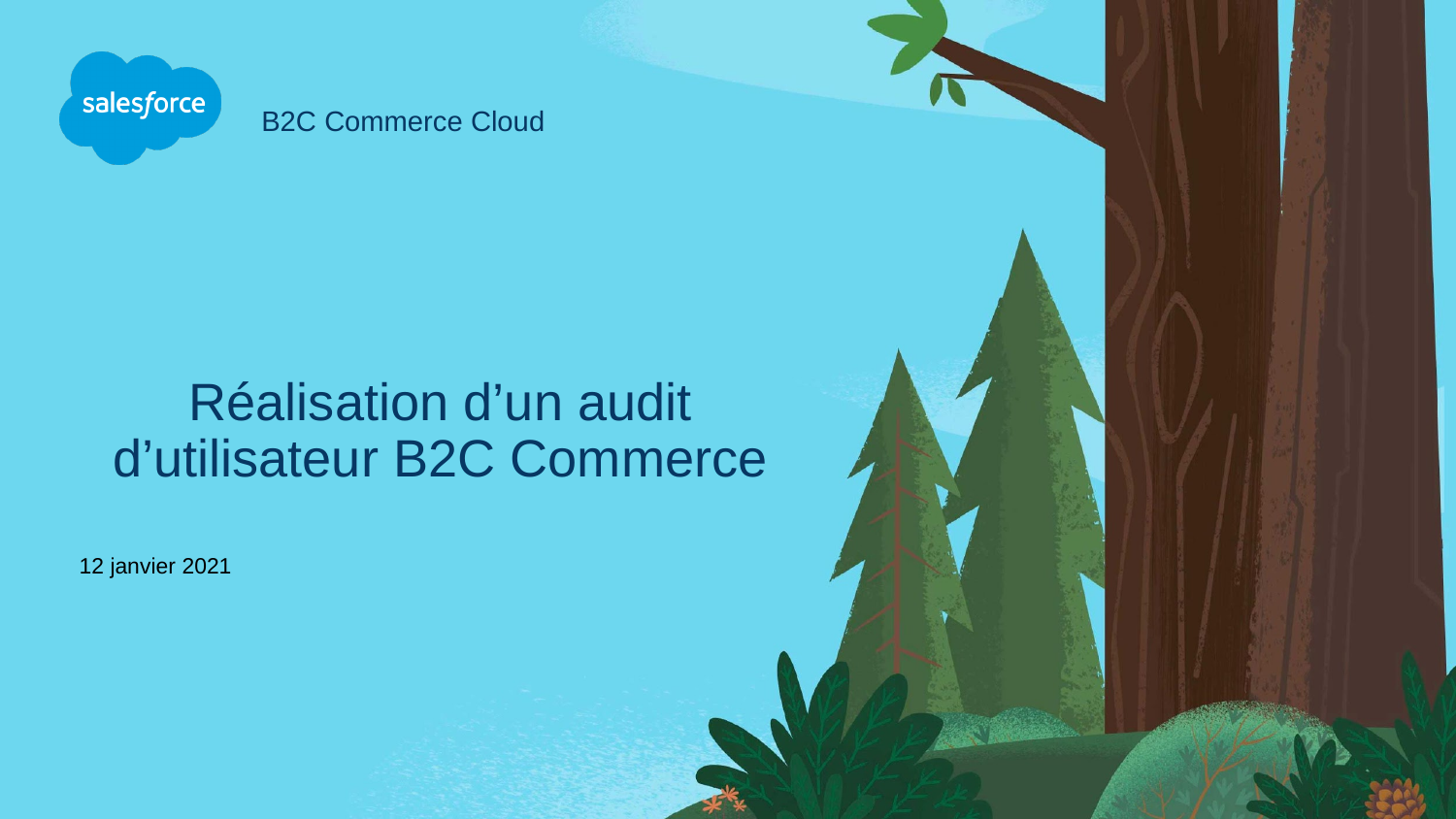

B2C Commerce Cloud
# Réalisation d’un audit d’utilisateur B2C Commerce
12 janvier 2021